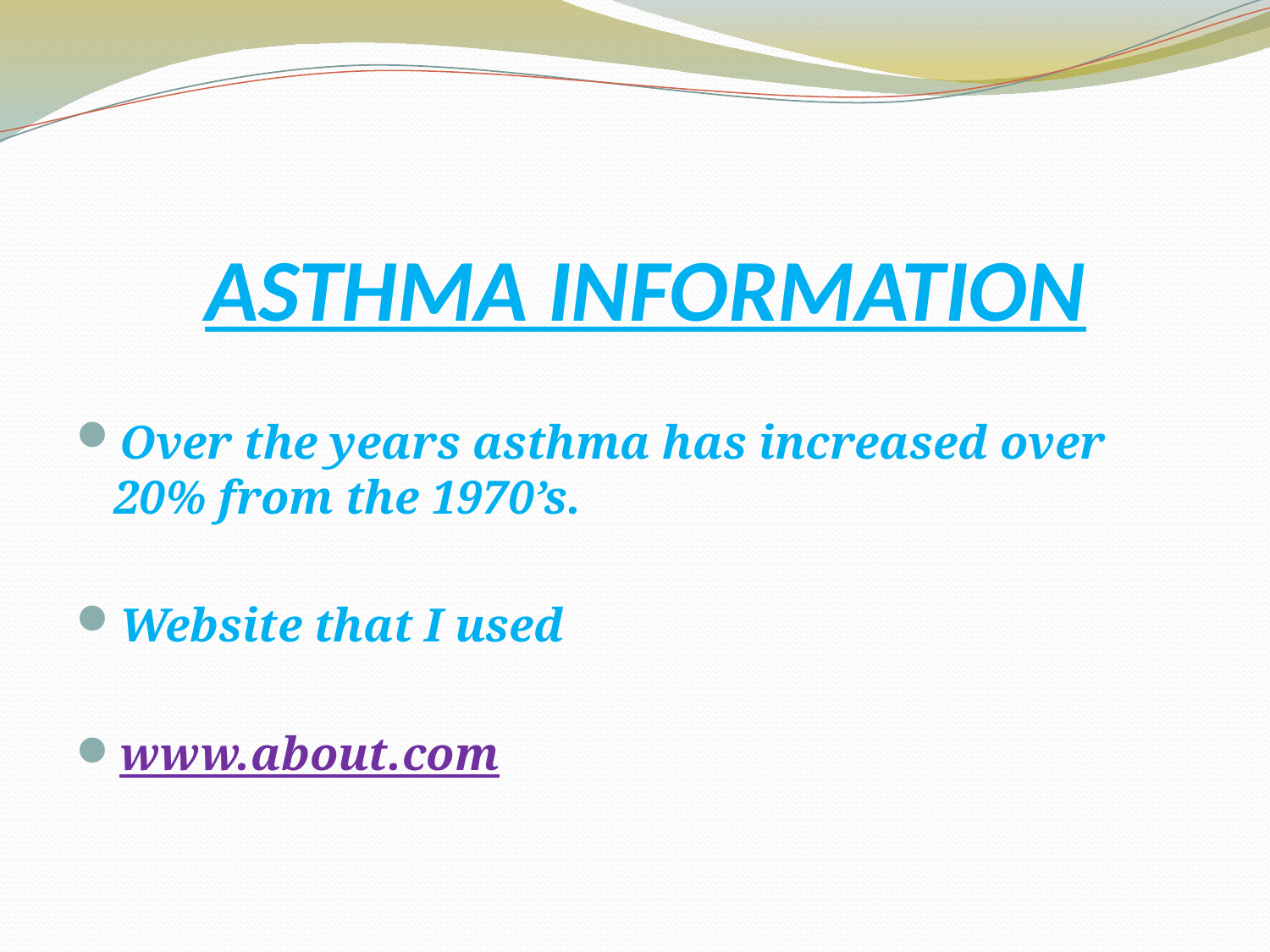

# ASTHMA INFORMATION

Over the years asthma has increased over 20% from the 1970’s.

Website that I used

www.about.com